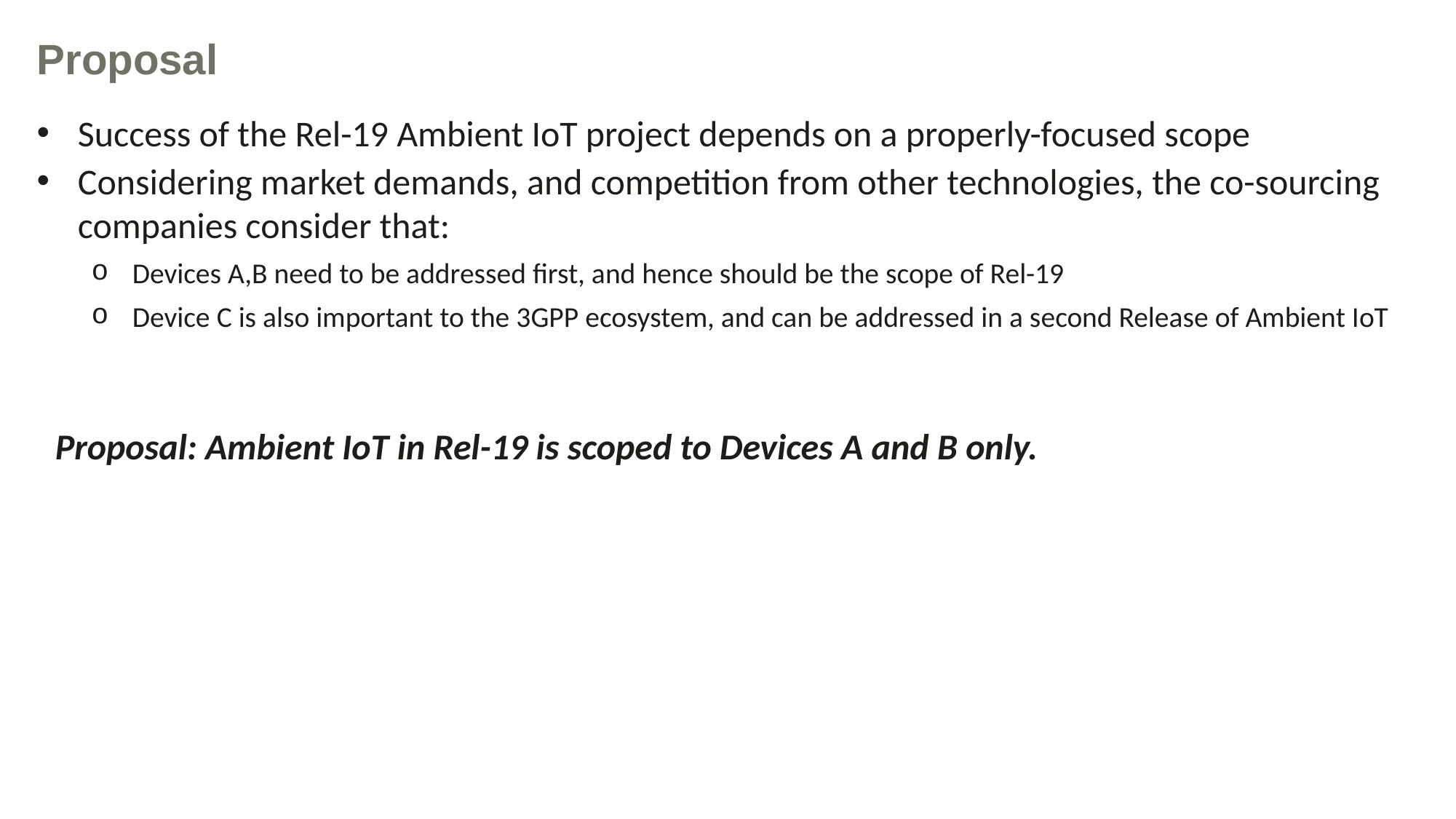

Proposal
Success of the Rel-19 Ambient IoT project depends on a properly-focused scope
Considering market demands, and competition from other technologies, the co-sourcing companies consider that:
Devices A,B need to be addressed first, and hence should be the scope of Rel-19
Device C is also important to the 3GPP ecosystem, and can be addressed in a second Release of Ambient IoT
Proposal: Ambient IoT in Rel-19 is scoped to Devices A and B only.